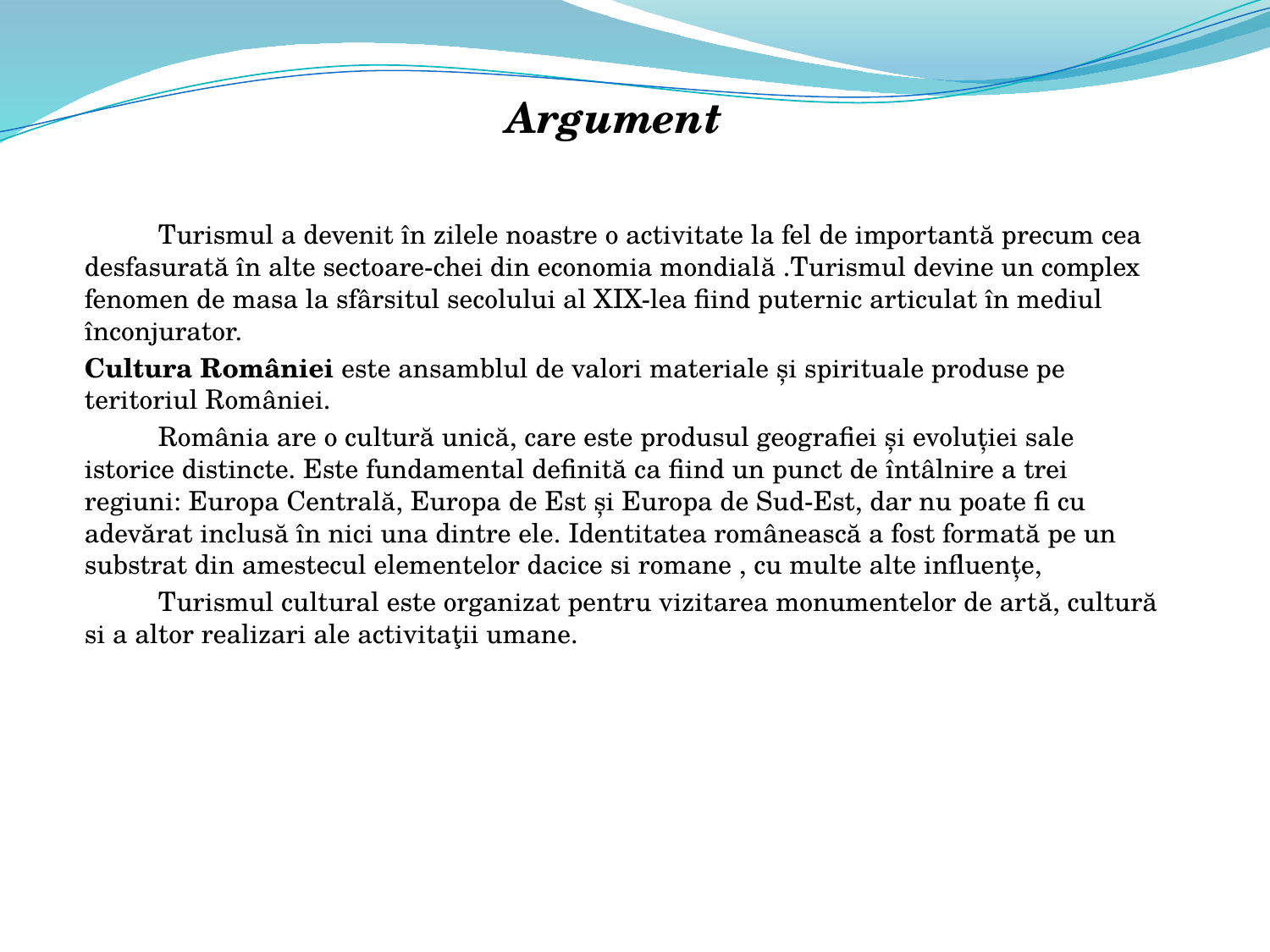

Argument
	Turismul a devenit în zilele noastre o activitate la fel de importantă precum cea desfasurată în alte sectoare-chei din economia mondială .Turismul devine un complex fenomen de masa la sfârsitul secolului al XIX-lea fiind puternic articulat în mediul înconjurator.
Cultura României este ansamblul de valori materiale şi spirituale produse pe teritoriul României.
	România are o cultură unică, care este produsul geografiei şi evoluţiei sale istorice distincte. Este fundamental definită ca fiind un punct de întâlnire a trei regiuni: Europa Centrală, Europa de Est şi Europa de Sud-Est, dar nu poate fi cu adevărat inclusă în nici una dintre ele. Identitatea românească a fost formată pe un substrat din amestecul elementelor dacice si romane , cu multe alte influenţe,
	Turismul cultural este organizat pentru vizitarea monumentelor de artă, cultură si a altor realizari ale activitaţii umane.